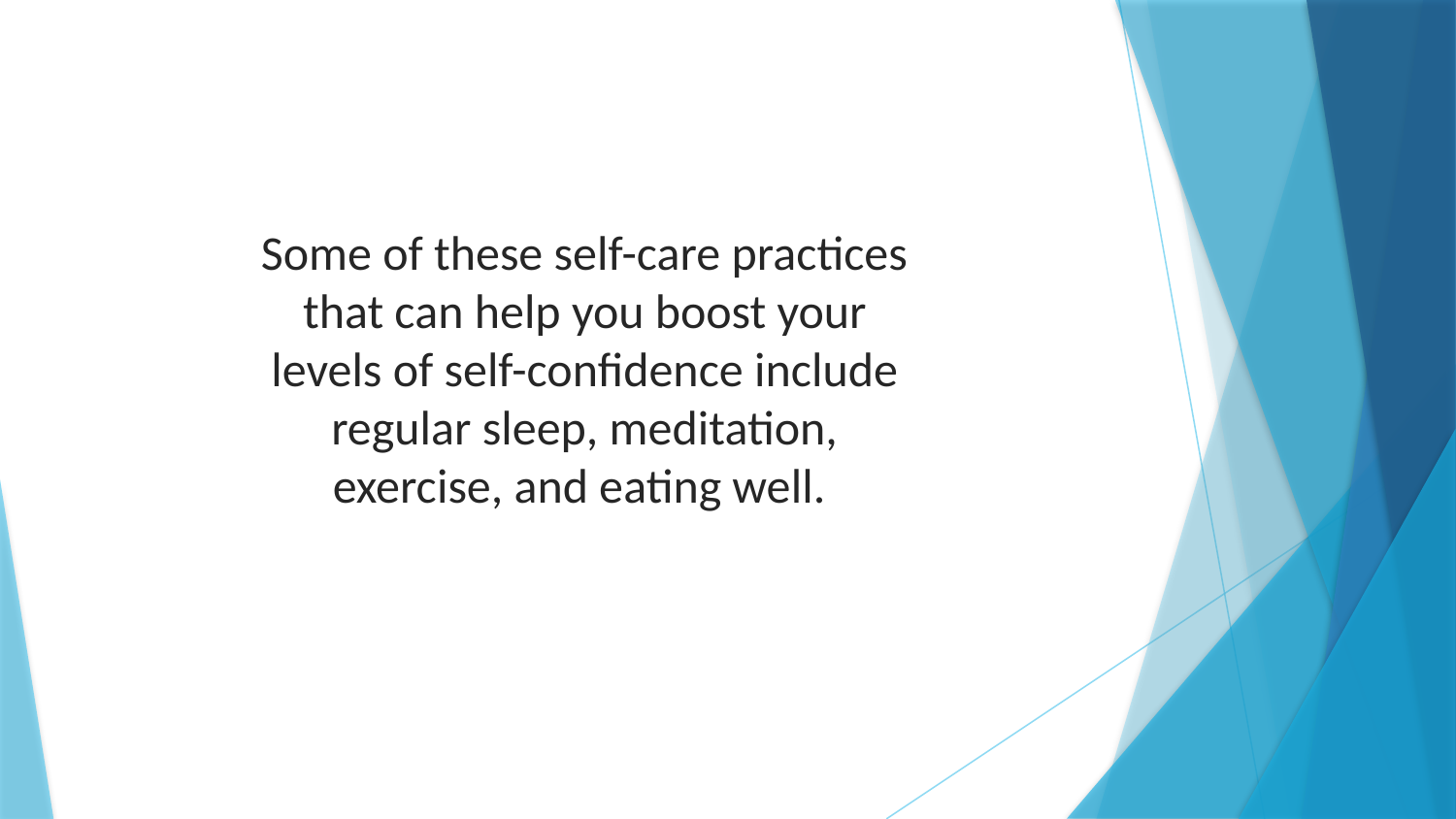

Some of these self-care practices that can help you boost your levels of self-confidence include regular sleep, meditation, exercise, and eating well.